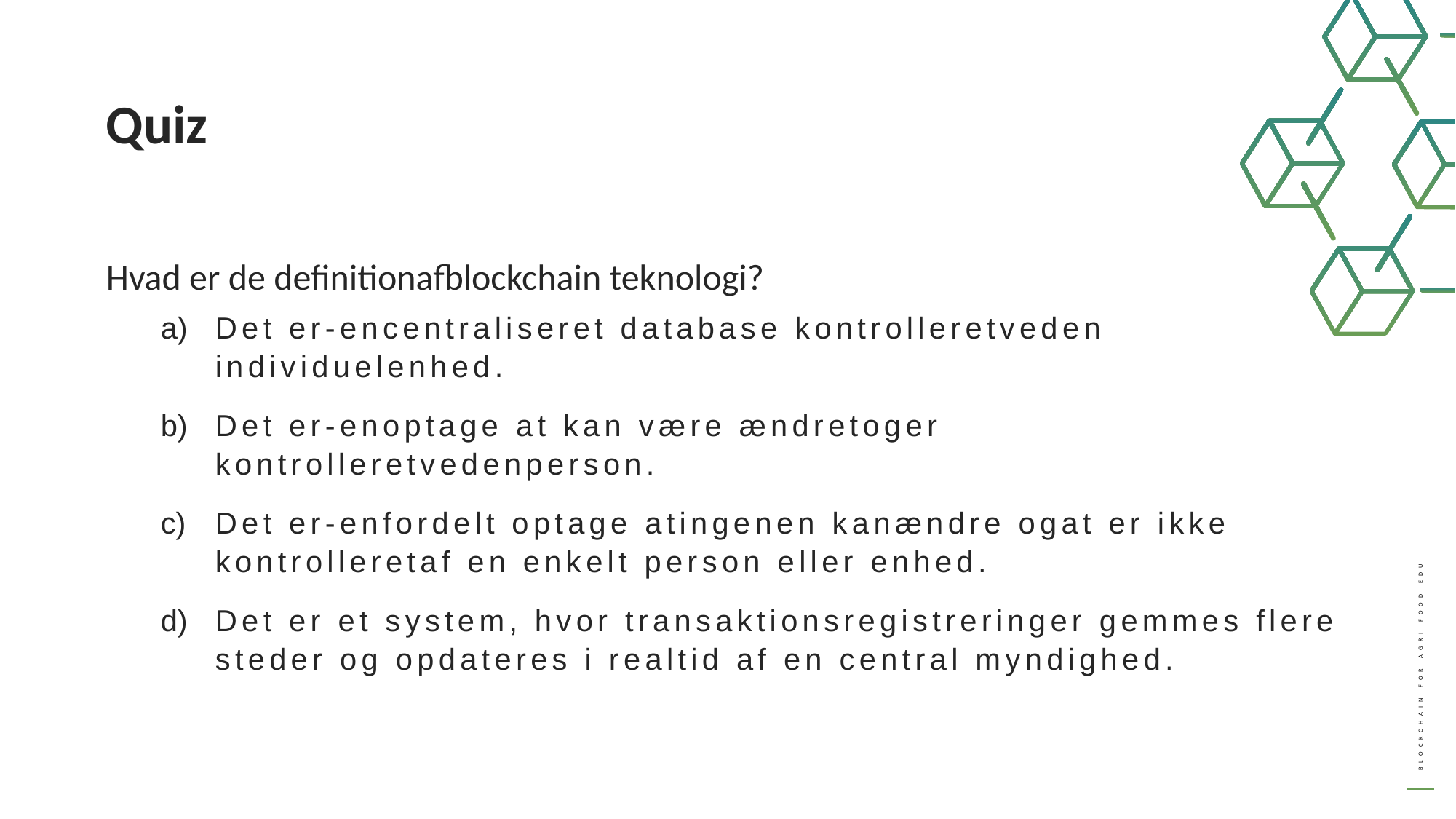

Quiz
Hvad er de definitionafblockchain teknologi?
Det er-encentraliseret database kontrolleretveden individuelenhed.
Det er-enoptage at kan være ændretoger kontrolleretvedenperson.
Det er-enfordelt optage atingenen kanændre ogat er ikke kontrolleretaf en enkelt person eller enhed.
Det er et system, hvor transaktionsregistreringer gemmes flere steder og opdateres i realtid af en central myndighed.